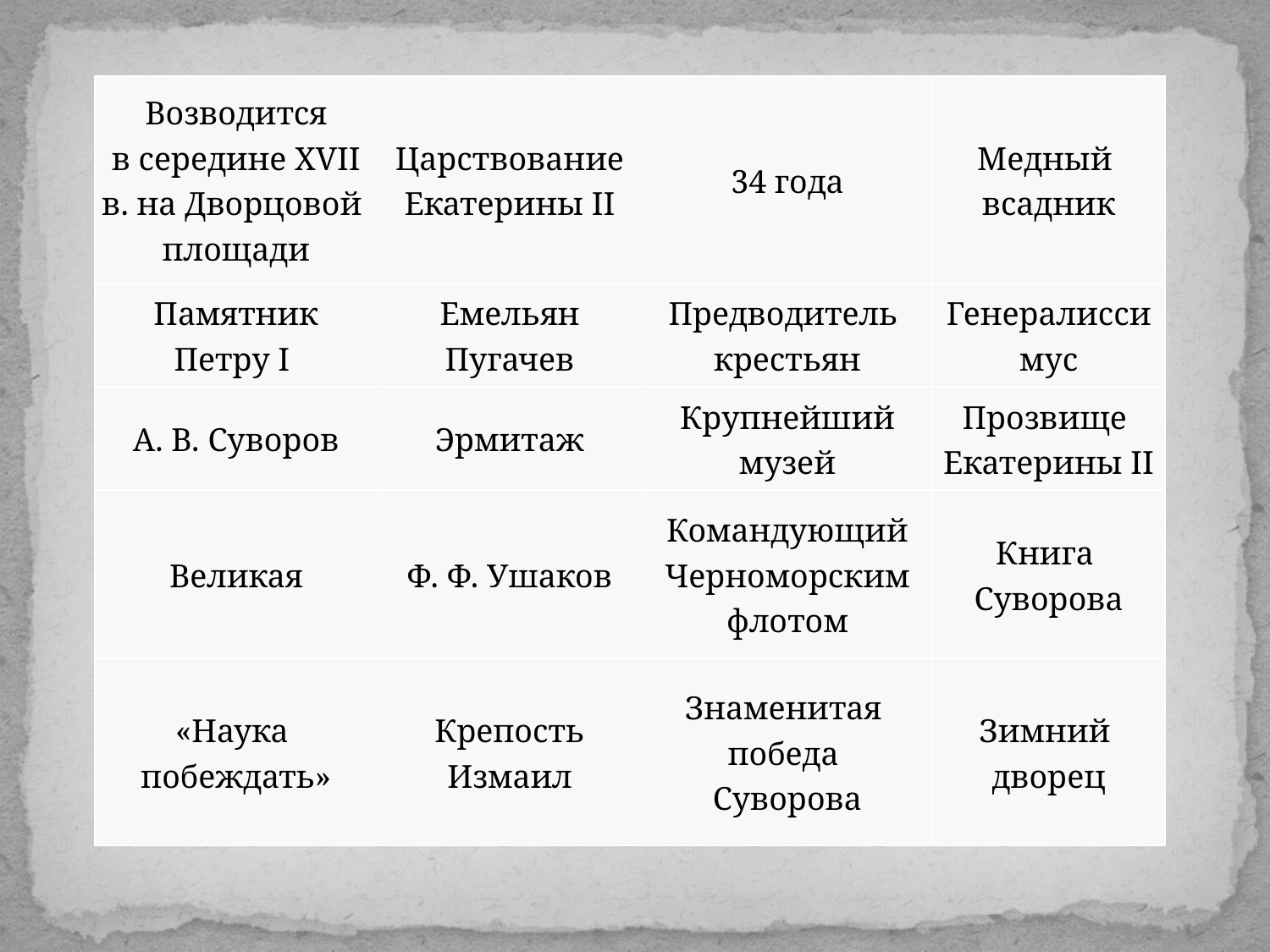

| Возводится в середине XVII в. на Дворцовой площади | Царствование Екатерины II | 34 года | Медный всадник |
| --- | --- | --- | --- |
| Памятник Петру I | Емельян Пугачев | Предводитель крестьян | Генералиссимус |
| А. В. Суворов | Эрмитаж | Крупнейший музей | Прозвище Екатерины II |
| Великая | Ф. Ф. Ушаков | Командующий Черноморским флотом | Книга Суворова |
| «Наука побеждать» | Крепость Измаил | Знаменитая победа Суворова | Зимний дворец |